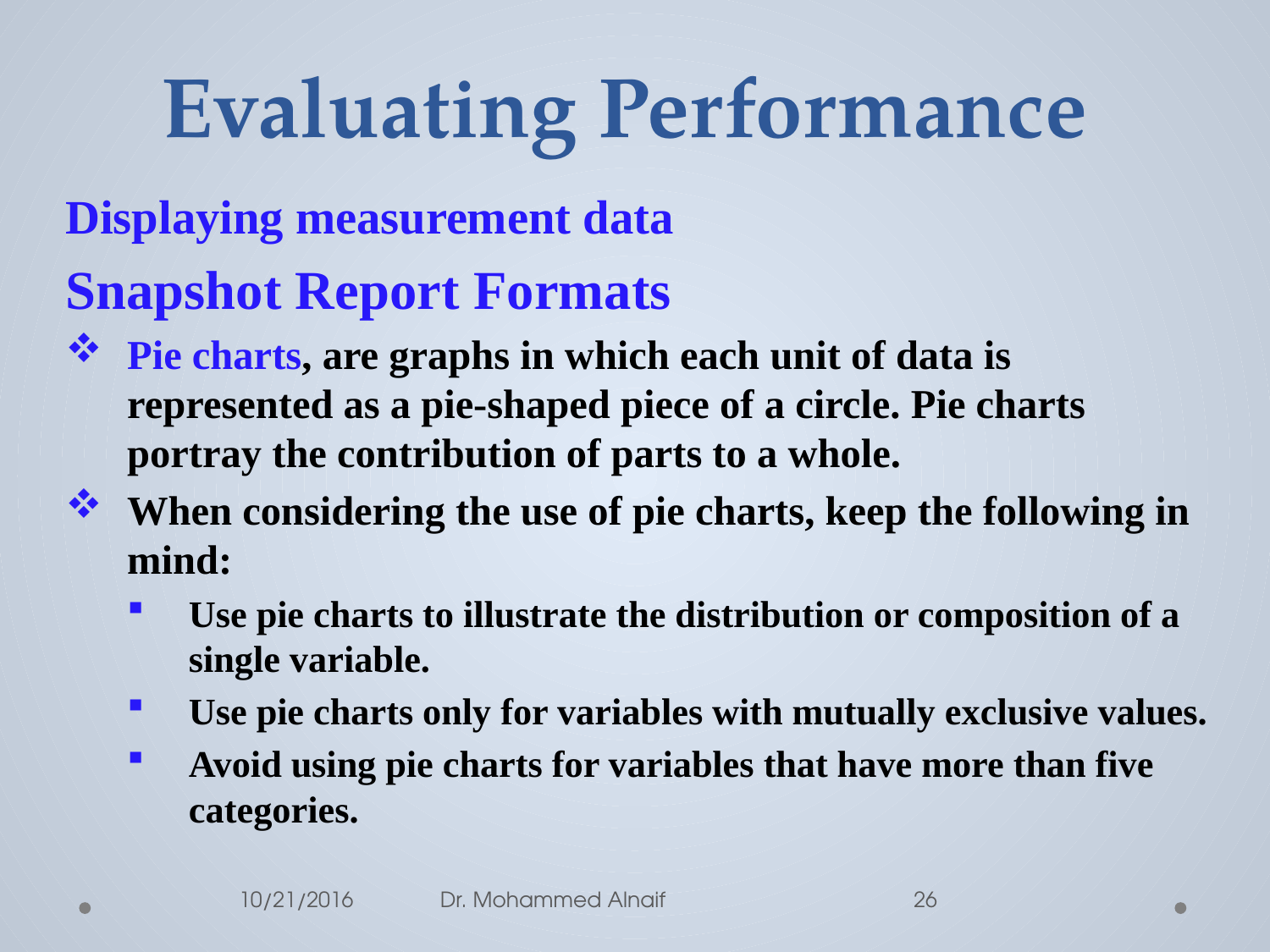

# Evaluating Performance
Displaying measurement data
Snapshot Report Formats
Pie charts, are graphs in which each unit of data is represented as a pie-shaped piece of a circle. Pie charts portray the contribution of parts to a whole.
When considering the use of pie charts, keep the following in mind:
Use pie charts to illustrate the distribution or composition of a single variable.
Use pie charts only for variables with mutually exclusive values.
Avoid using pie charts for variables that have more than five categories.
10/21/2016
Dr. Mohammed Alnaif
26